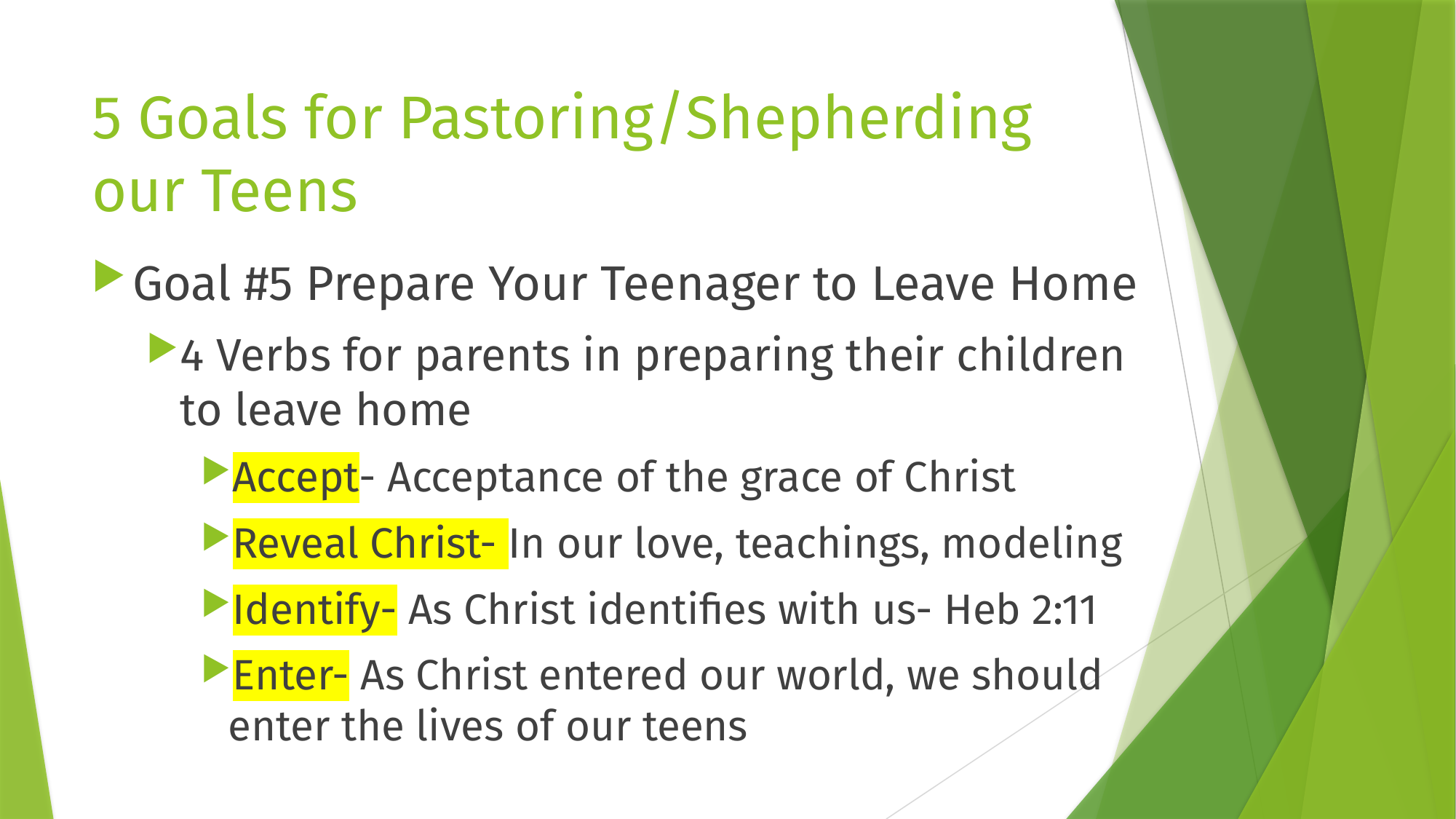

# 5 Goals for Pastoring/Shepherding our Teens
Goal #5 Prepare Your Teenager to Leave Home
4 Verbs for parents in preparing their children to leave home
Accept- Acceptance of the grace of Christ
Reveal Christ- In our love, teachings, modeling
Identify- As Christ identifies with us- Heb 2:11
Enter- As Christ entered our world, we should enter the lives of our teens